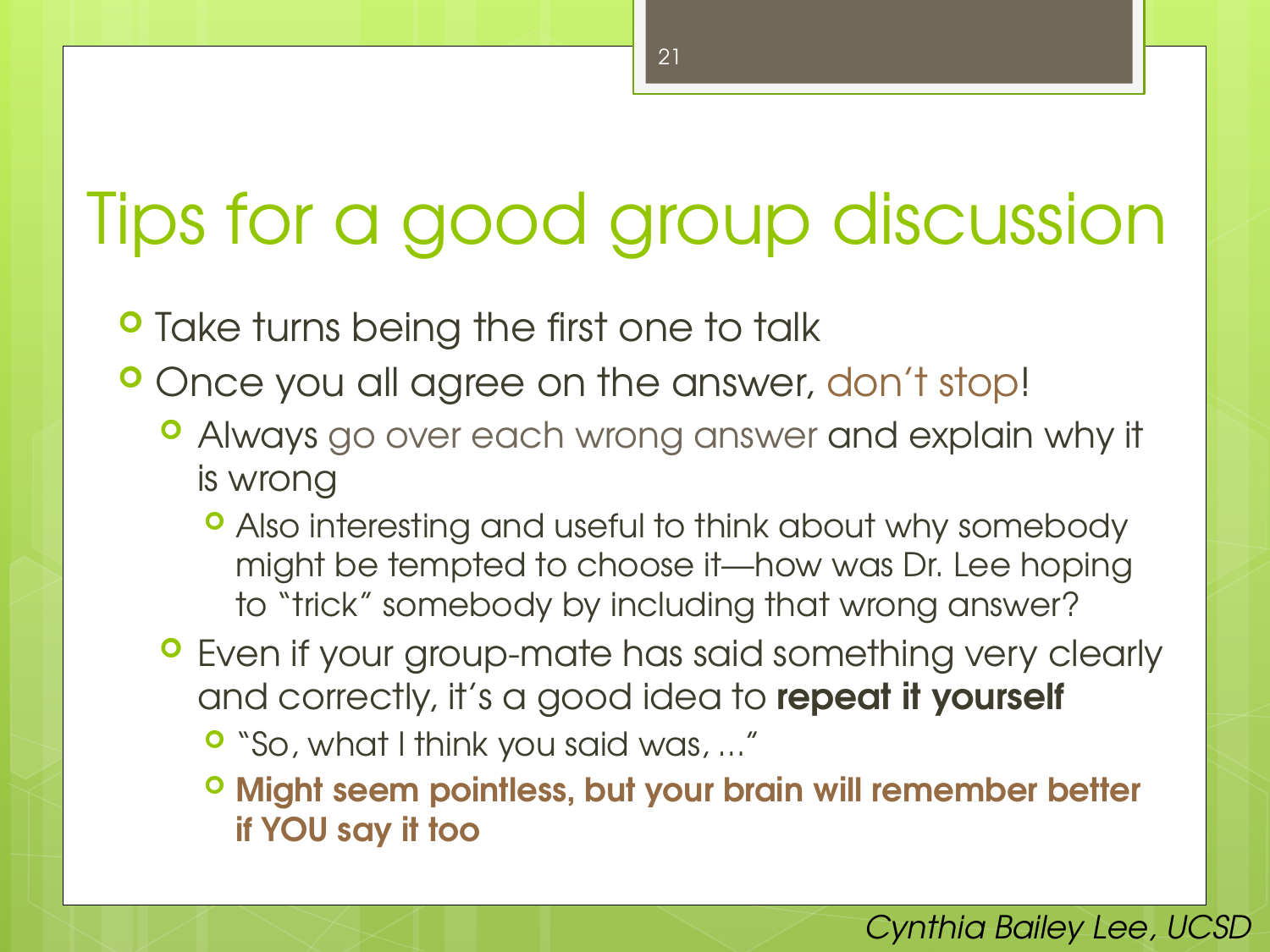

21
# Tips for a good group discussion
Take turns being the first one to talk
Once you all agree on the answer, don’t stop!
Always go over each wrong answer and explain why it is wrong
Also interesting and useful to think about why somebody might be tempted to choose it—how was Dr. Lee hoping to “trick” somebody by including that wrong answer?
Even if your group-mate has said something very clearly and correctly, it’s a good idea to repeat it yourself
“So, what I think you said was, …”
Might seem pointless, but your brain will remember better if YOU say it too
Cynthia Bailey Lee, UCSD